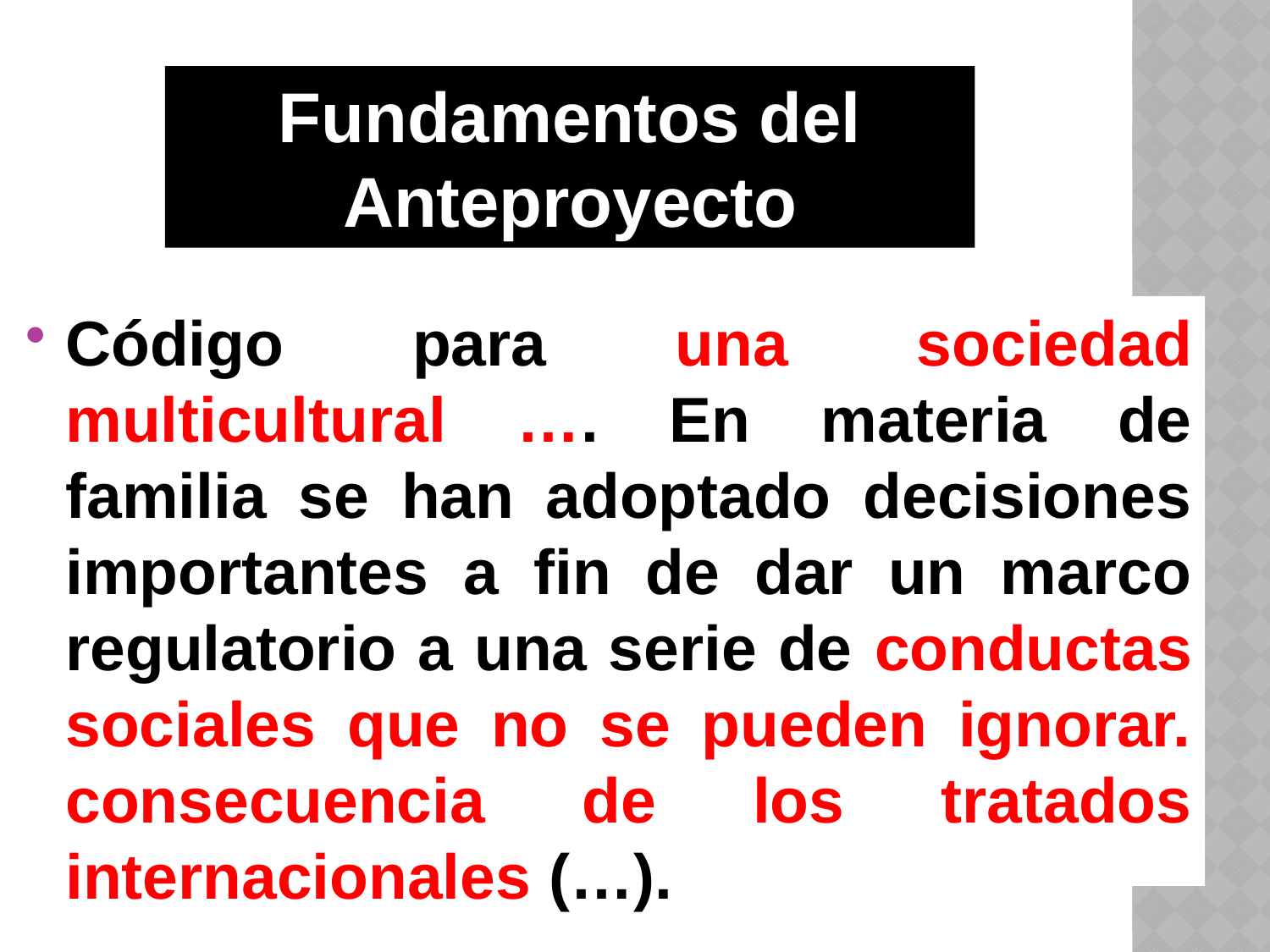

Fundamentos del Anteproyecto
Código para una sociedad multicultural …. En materia de familia se han adoptado decisiones importantes a fin de dar un marco regulatorio a una serie de conductas sociales que no se pueden ignorar. consecuencia de los tratados internacionales (…).